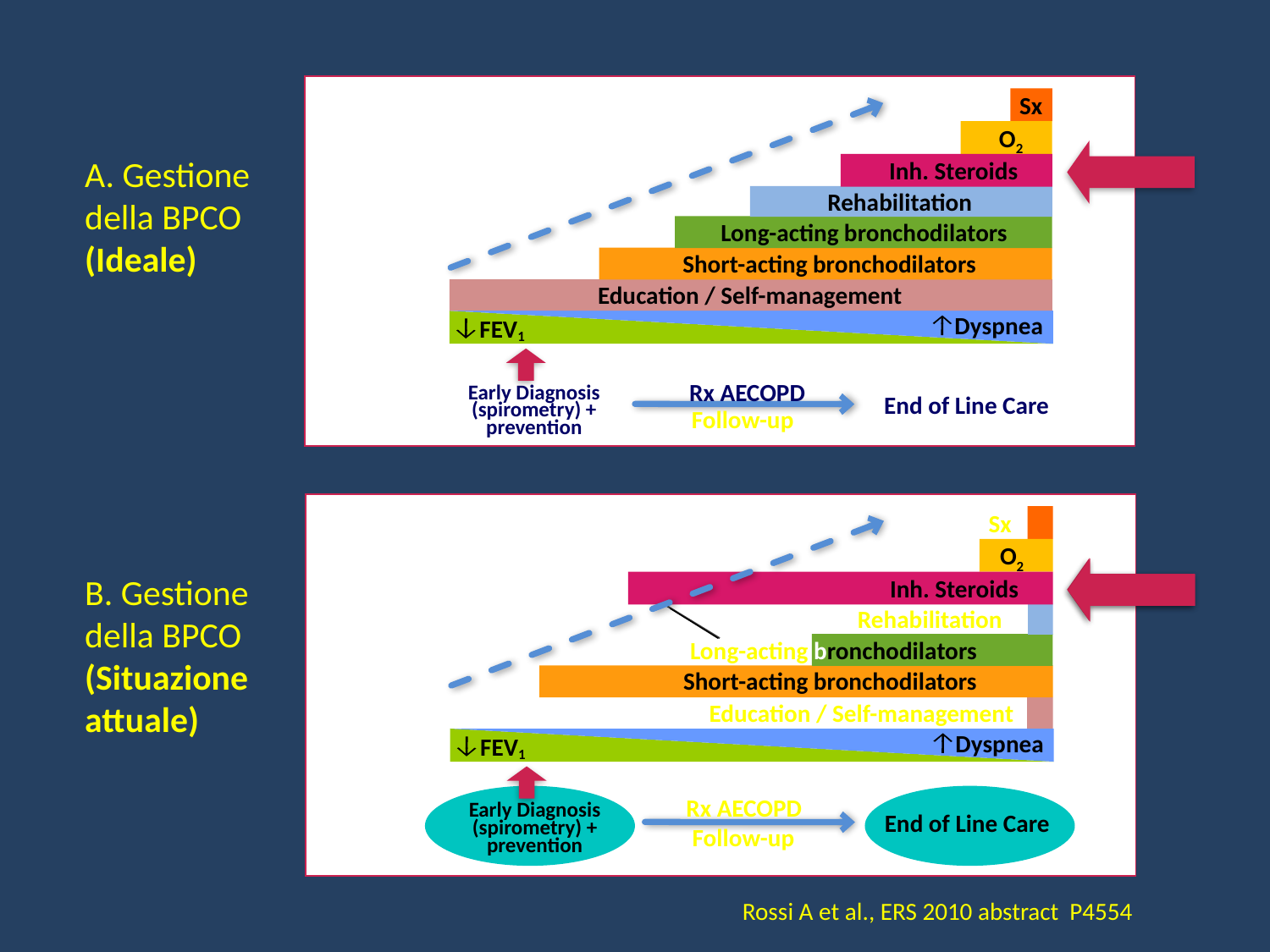

Sx

O2

A. Gestione della BPCO
(Ideale)

Inh. Steroids

Rehabilitation

Long-acting bronchodilators

Short-acting bronchodilators

Education / Self-management
Dyspnea

FEV1

Rx AECOPD
Early Diagnosis
(spirometry) +
prevention
End of Line Care
Follow-up

Sx

O2

B. Gestione della BPCO
(Situazione attuale)

Inh. Steroids

Rehabilitation

Long-acting bronchodilators

Short-acting bronchodilators

Education / Self-management
Dyspnea

FEV1

Rx AECOPD
Early Diagnosis
(spirometry) +
prevention
End of Line Care
Follow-up
Rossi A et al., ERS 2010 abstract  P4554